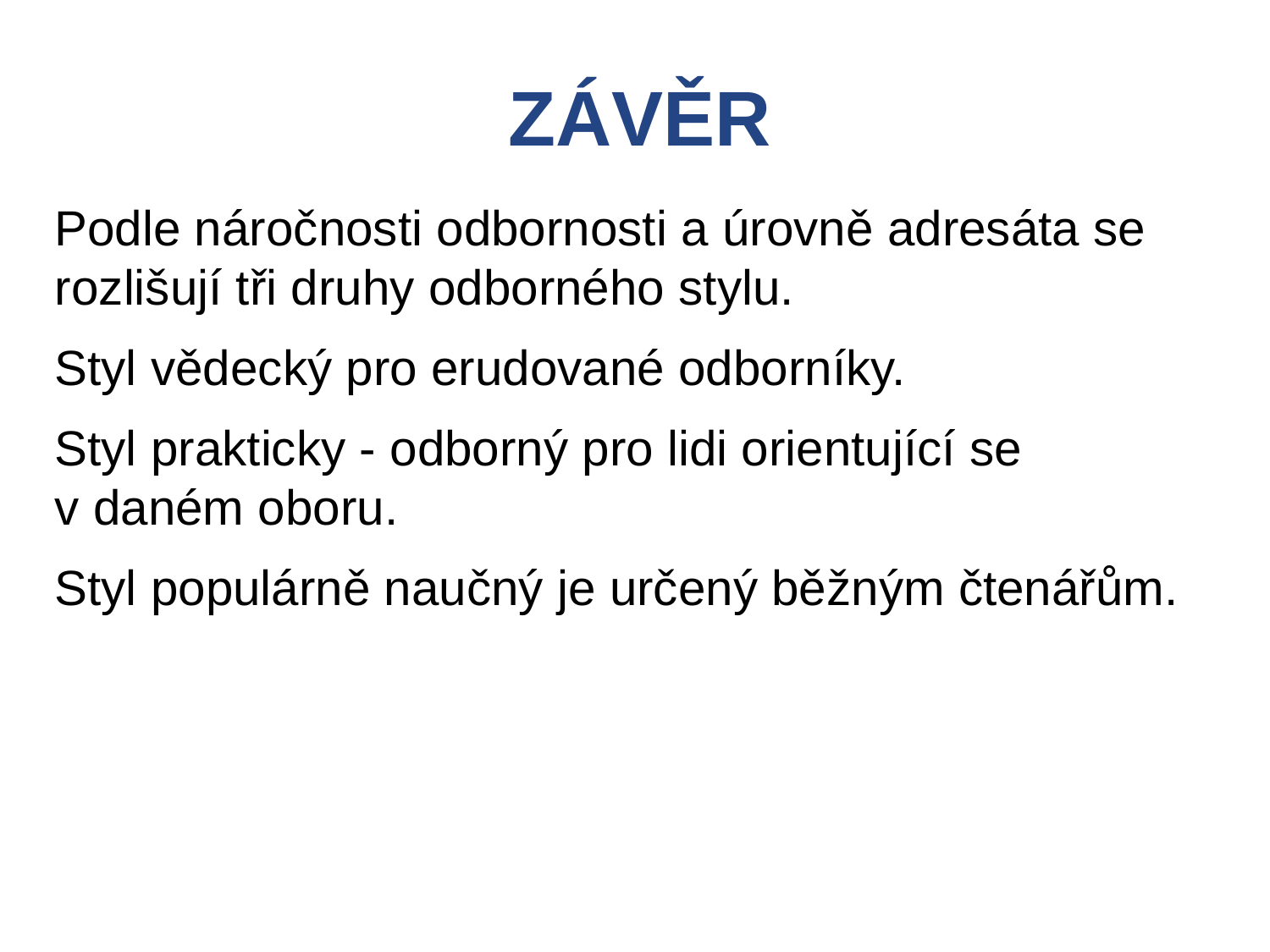

ZÁVĚR
Podle náročnosti odbornosti a úrovně adresáta se rozlišují tři druhy odborného stylu.
Styl vědecký pro erudované odborníky.
Styl prakticky - odborný pro lidi orientující se
v daném oboru.
Styl populárně naučný je určený běžným čtenářům.